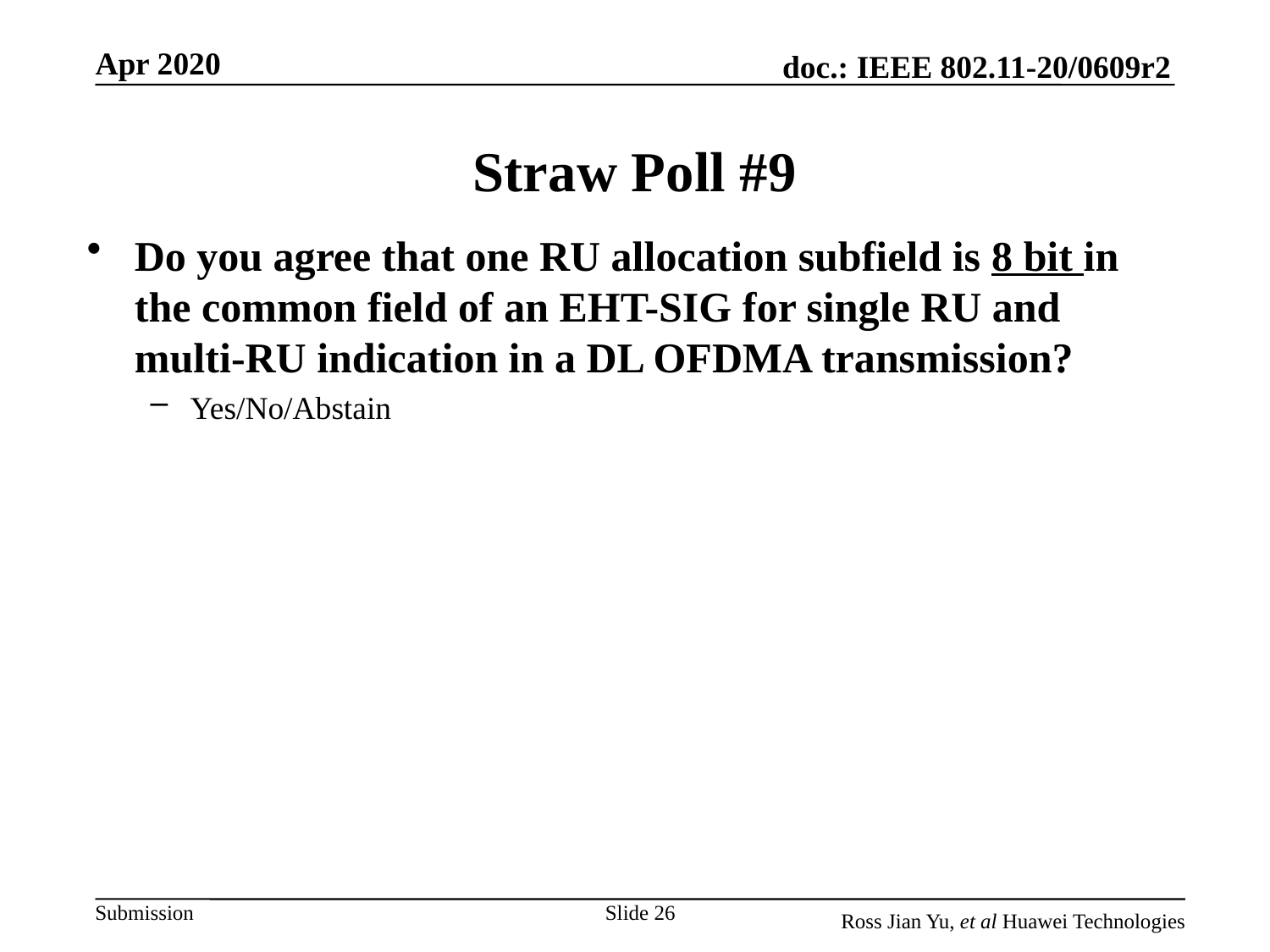

# Straw Poll #9
Do you agree that one RU allocation subfield is 8 bit in the common field of an EHT-SIG for single RU and multi-RU indication in a DL OFDMA transmission?
Yes/No/Abstain
Slide 26